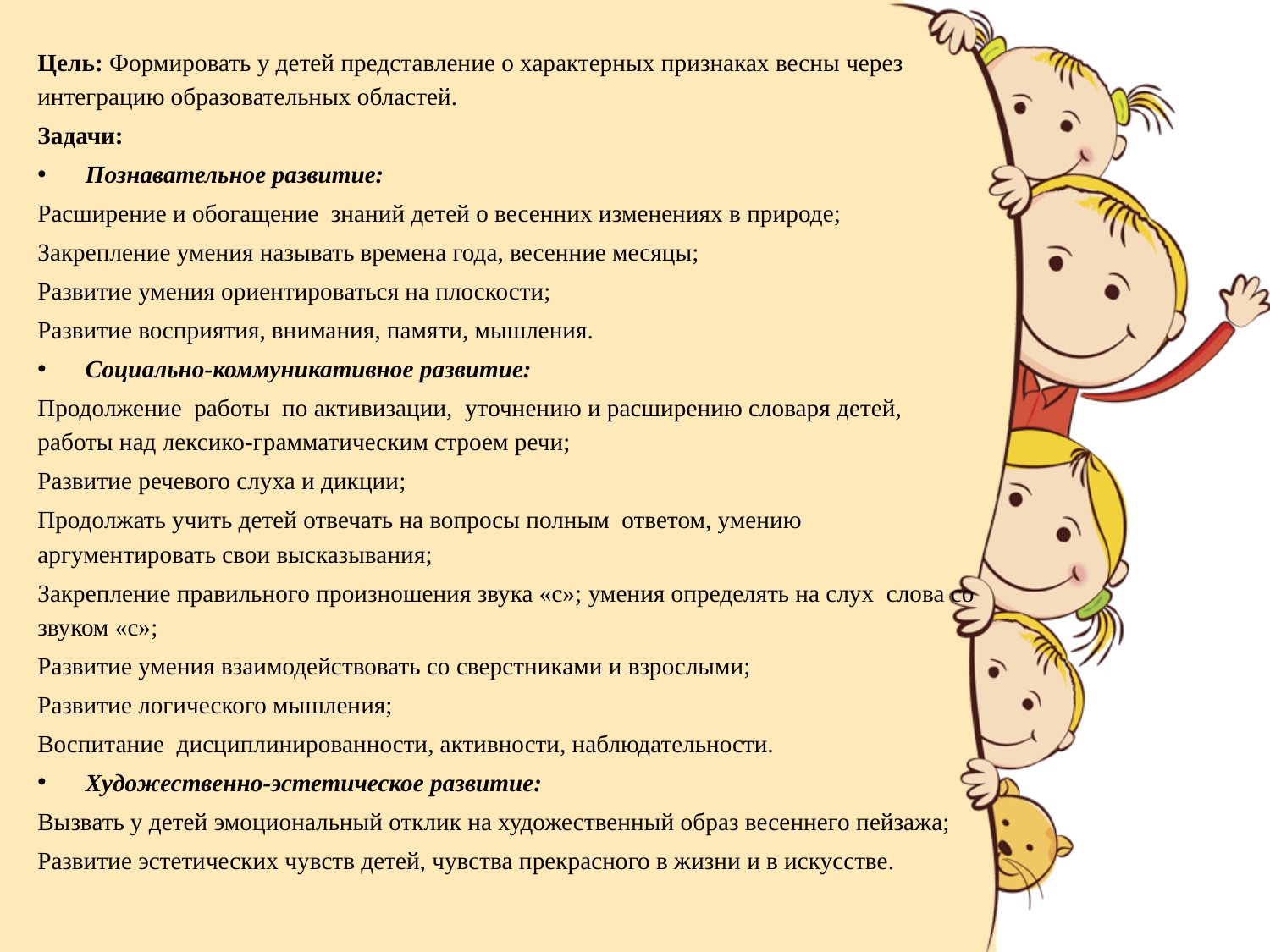

Цель: Формировать у детей представление о характерных признаках весны через интеграцию образовательных областей.
Задачи:
Познавательное развитие:
Расширение и обогащение  знаний детей о весенних изменениях в природе;
Закрепление умения называть времена года, весенние месяцы;
Развитие умения ориентироваться на плоскости;
Развитие восприятия, внимания, памяти, мышления.
Социально-коммуникативное развитие:
Продолжение  работы  по активизации,  уточнению и расширению словаря детей,  работы над лексико-грамматическим строем речи;
Развитие речевого слуха и дикции;
Продолжать учить детей отвечать на вопросы полным  ответом, умению аргументировать свои высказывания;
Закрепление правильного произношения звука «с»; умения определять на слух  слова со звуком «с»;
Развитие умения взаимодействовать со сверстниками и взрослыми;
Развитие логического мышления;
Воспитание  дисциплинированности, активности, наблюдательности.
Художественно-эстетическое развитие:
Вызвать у детей эмоциональный отклик на художественный образ весеннего пейзажа;
Развитие эстетических чувств детей, чувства прекрасного в жизни и в искусстве.